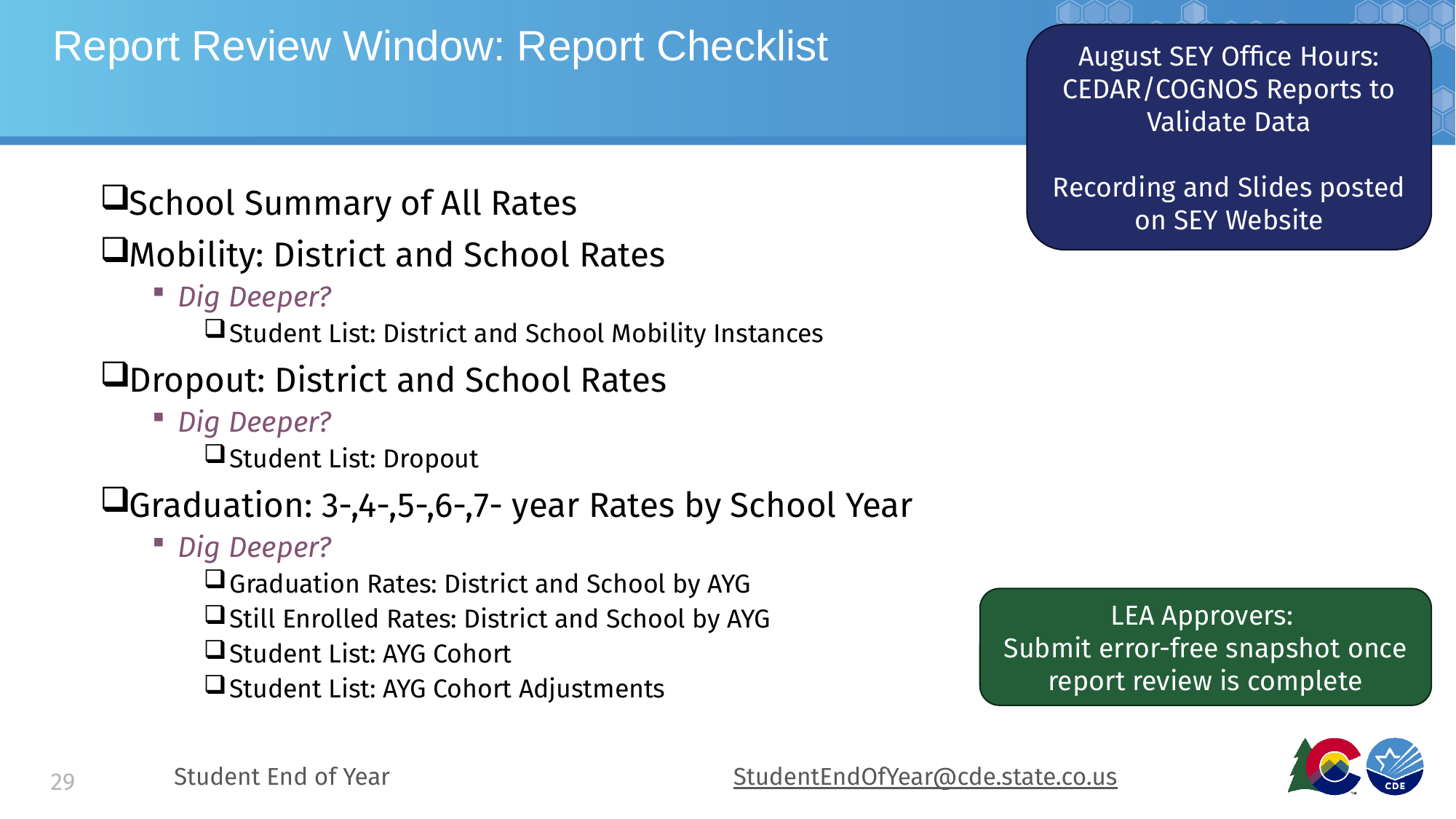

# Report Review Window: Report Checklist
August SEY Office Hours: CEDAR/COGNOS Reports to Validate Data

Recording and Slides posted on SEY Website
School Summary of All Rates
Mobility: District and School Rates
Dig Deeper?
Student List: District and School Mobility Instances
Dropout: District and School Rates
Dig Deeper?
Student List: Dropout
Graduation: 3-,4-,5-,6-,7- year Rates by School Year
Dig Deeper?
Graduation Rates: District and School by AYG
Still Enrolled Rates: District and School by AYG
Student List: AYG Cohort
Student List: AYG Cohort Adjustments
LEA Approvers:
Submit error-free snapshot once report review is complete
Student End of Year
StudentEndOfYear@cde.state.co.us
29